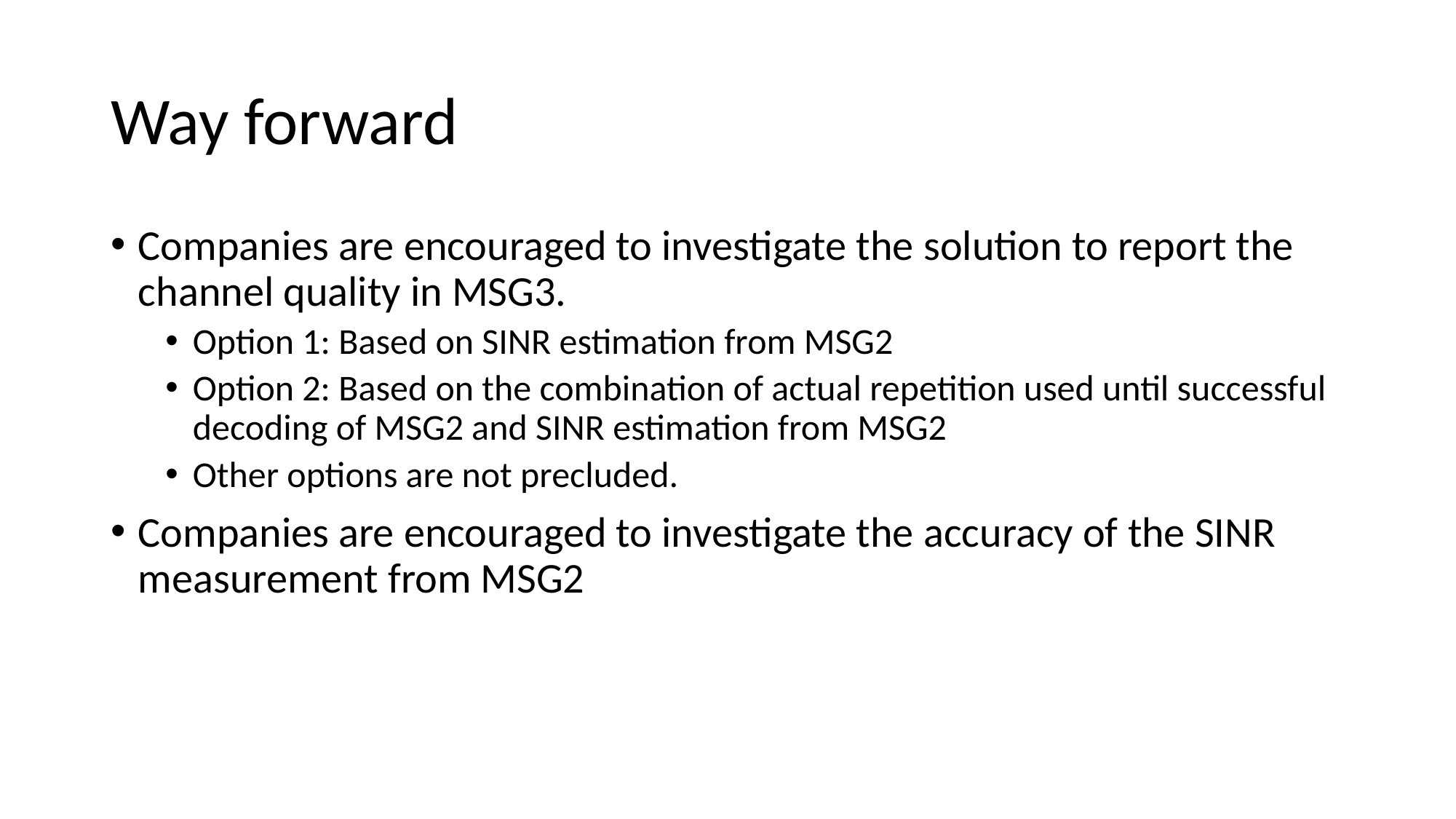

# Way forward
Companies are encouraged to investigate the solution to report the channel quality in MSG3.
Option 1: Based on SINR estimation from MSG2
Option 2: Based on the combination of actual repetition used until successful decoding of MSG2 and SINR estimation from MSG2
Other options are not precluded.
Companies are encouraged to investigate the accuracy of the SINR measurement from MSG2